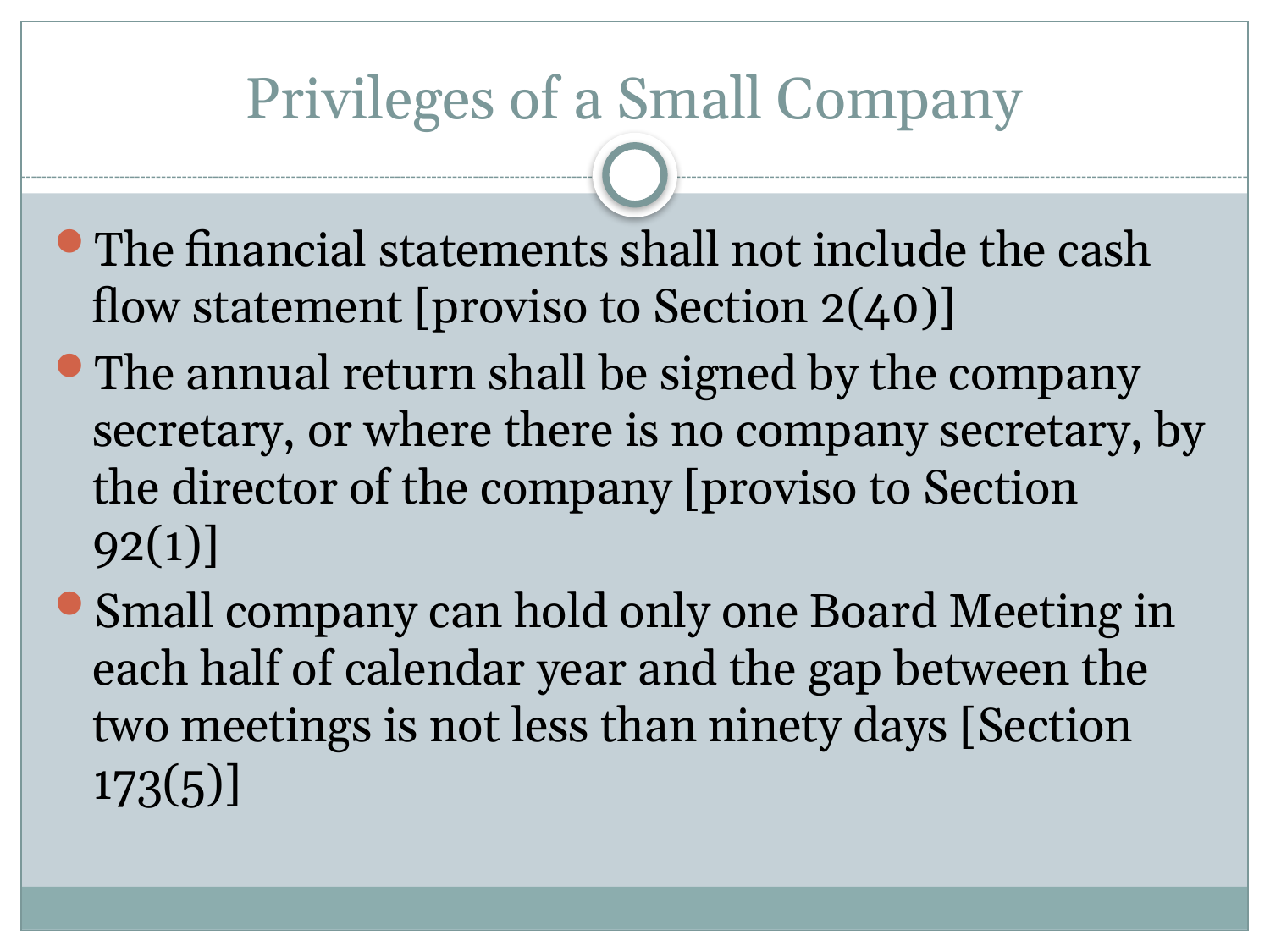

# Privileges of a Small Company
The financial statements shall not include the cash flow statement [proviso to Section 2(40)]
The annual return shall be signed by the company secretary, or where there is no company secretary, by the director of the company [proviso to Section 92(1)]
Small company can hold only one Board Meeting in each half of calendar year and the gap between the two meetings is not less than ninety days [Section 173(5)]